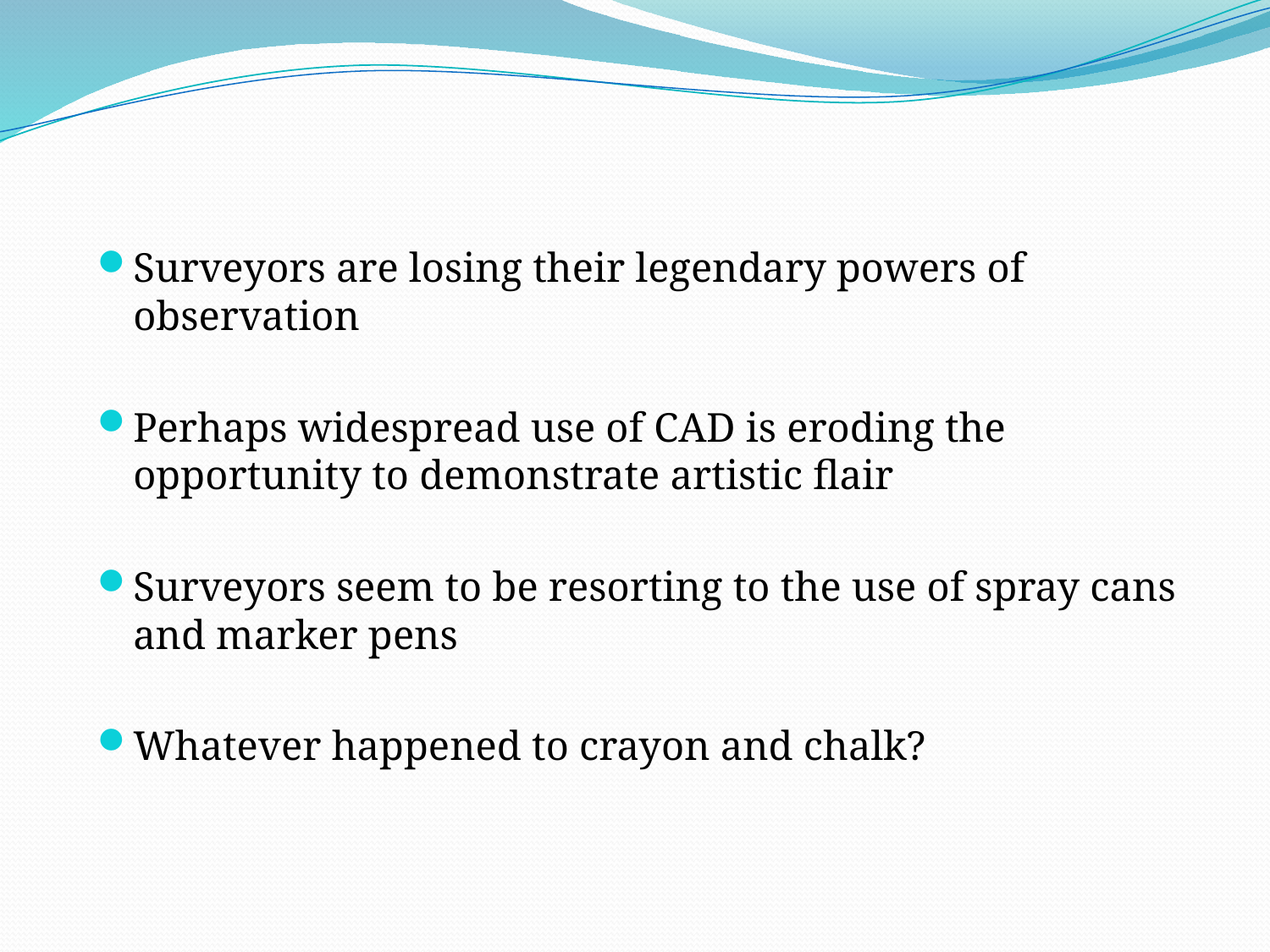

#
Surveyors are losing their legendary powers of observation

Perhaps widespread use of CAD is eroding the opportunity to demonstrate artistic flair

Surveyors seem to be resorting to the use of spray cans and marker pens

Whatever happened to crayon and chalk?